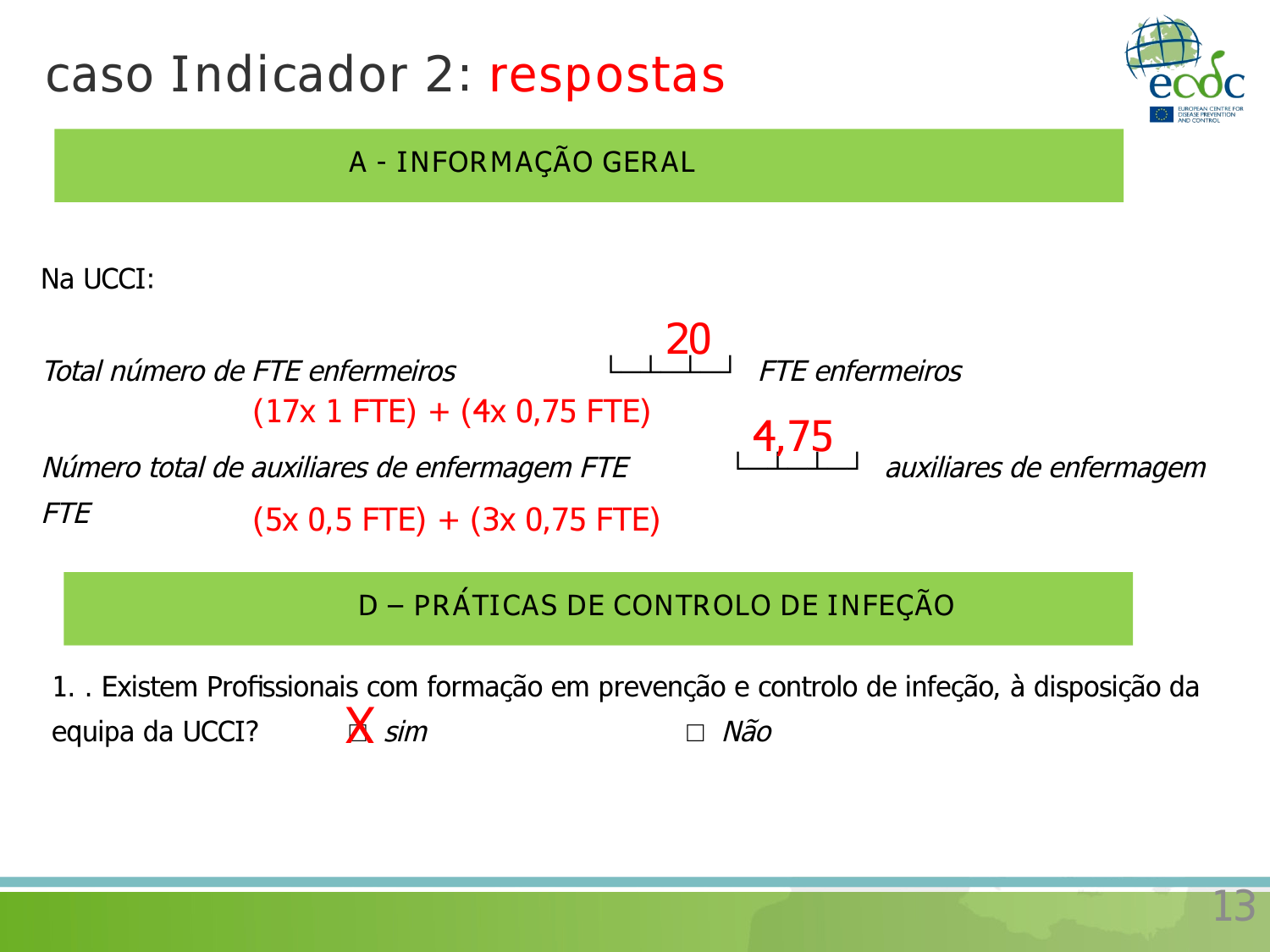

# caso Indicador 2: respostas

A - INFORMAÇÃO GERAL

Na UCCI:

Total número de FTE enfermeiros	      └─┴─┴─┘  FTE enfermeiros

Número total de auxiliares de enfermagem FTE	      └─┴─┴─┘  auxiliares de enfermagem FTE

20
(17x 1 FTE) + (4x 0,75 FTE)
4,75
(5x 0,5 FTE) + (3x 0,75 FTE)

D – PRÁTICAS DE CONTROLO DE INFEÇÃO
1. . Existem Profissionais com formação em prevenção e controlo de infeção, à disposição da equipa da UCCI? 	     □  sim   		□  Não

X
13